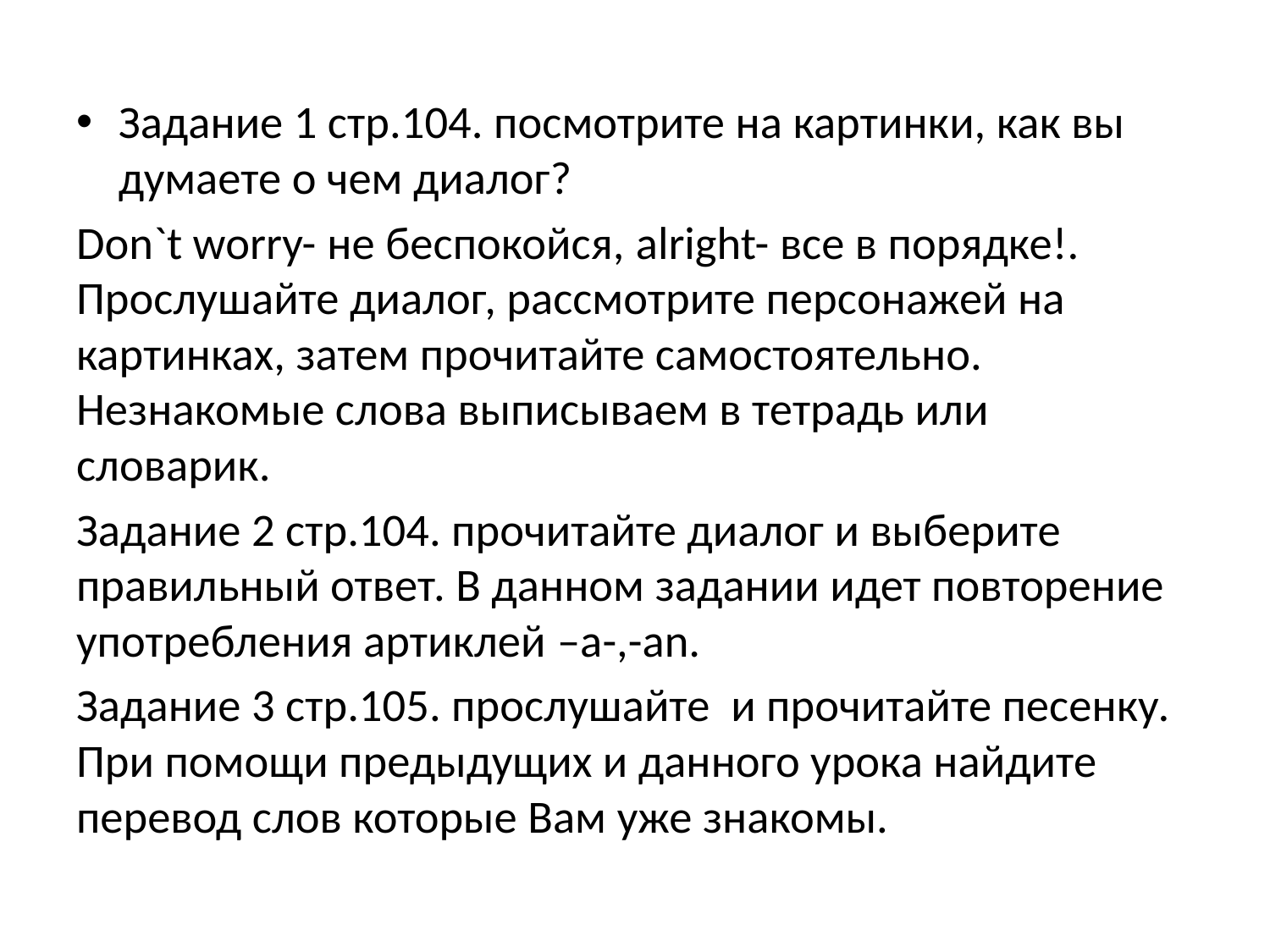

Задание 1 стр.104. посмотрите на картинки, как вы думаете о чем диалог?
Don`t worry- не беспокойся, alright- все в порядке!. Прослушайте диалог, рассмотрите персонажей на картинках, затем прочитайте самостоятельно. Незнакомые слова выписываем в тетрадь или словарик.
Задание 2 стр.104. прочитайте диалог и выберите правильный ответ. В данном задании идет повторение употребления артиклей –a-,-an.
Задание 3 стр.105. прослушайте  и прочитайте песенку. При помощи предыдущих и данного урока найдите перевод слов которые Вам уже знакомы.